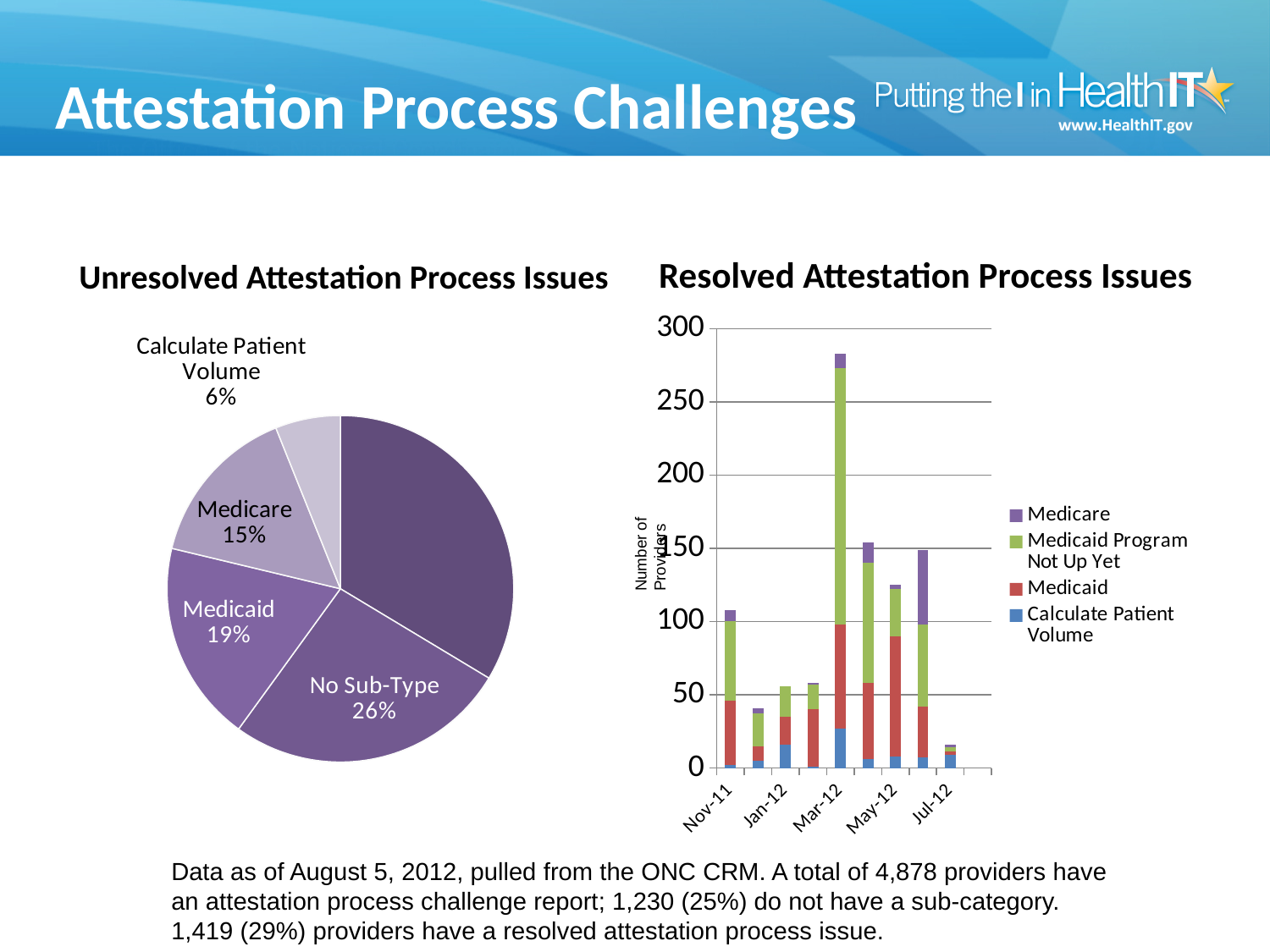

# Attestation Process Challenges
Unresolved Attestation Process Issues
Resolved Attestation Process Issues

### Chart

| Category | Number of Issues |
|---|---|
| Medicaid Program Not Up Yet | 1163.0 |
| No Sub-Type | 912.0 |
| Medicaid | 649.0 |
| Medicare | 525.0 |
| Calculate Patient Volume | 210.0 |

### Chart

| Category | Calculate Patient Volume | Medicaid | Medicaid Program Not Up Yet | Medicare |
|---|---|---|---|---|
| 40848 | 2.0 | 44.0 | 54.0 | 8.0 |
| 40878 | 5.0 | 10.0 | 22.0 | 4.0 |
| 40909 | 16.0 | 19.0 | 21.0 | 0.0 |
| 40940 | 1.0 | 39.0 | 17.0 | 1.0 |
| 40969 | 27.0 | 71.0 | 175.0 | 10.0 |
| 41000 | 6.0 | 52.0 | 82.0 | 14.0 |
| 41030 | 8.0 | 82.0 | 32.0 | 3.0 |
| 41061 | 7.0 | 35.0 | 56.0 | 51.0 |
| 41102 | 9.0 | 2.0 | 3.0 | 2.0 |
| 41133 | None | None | None | None |
Number of Providers
Data as of August 5, 2012, pulled from the ONC CRM. A total of 4,878 providers have an attestation process challenge report; 1,230 (25%) do not have a sub-category.  1,419 (29%) providers have a resolved attestation process issue.